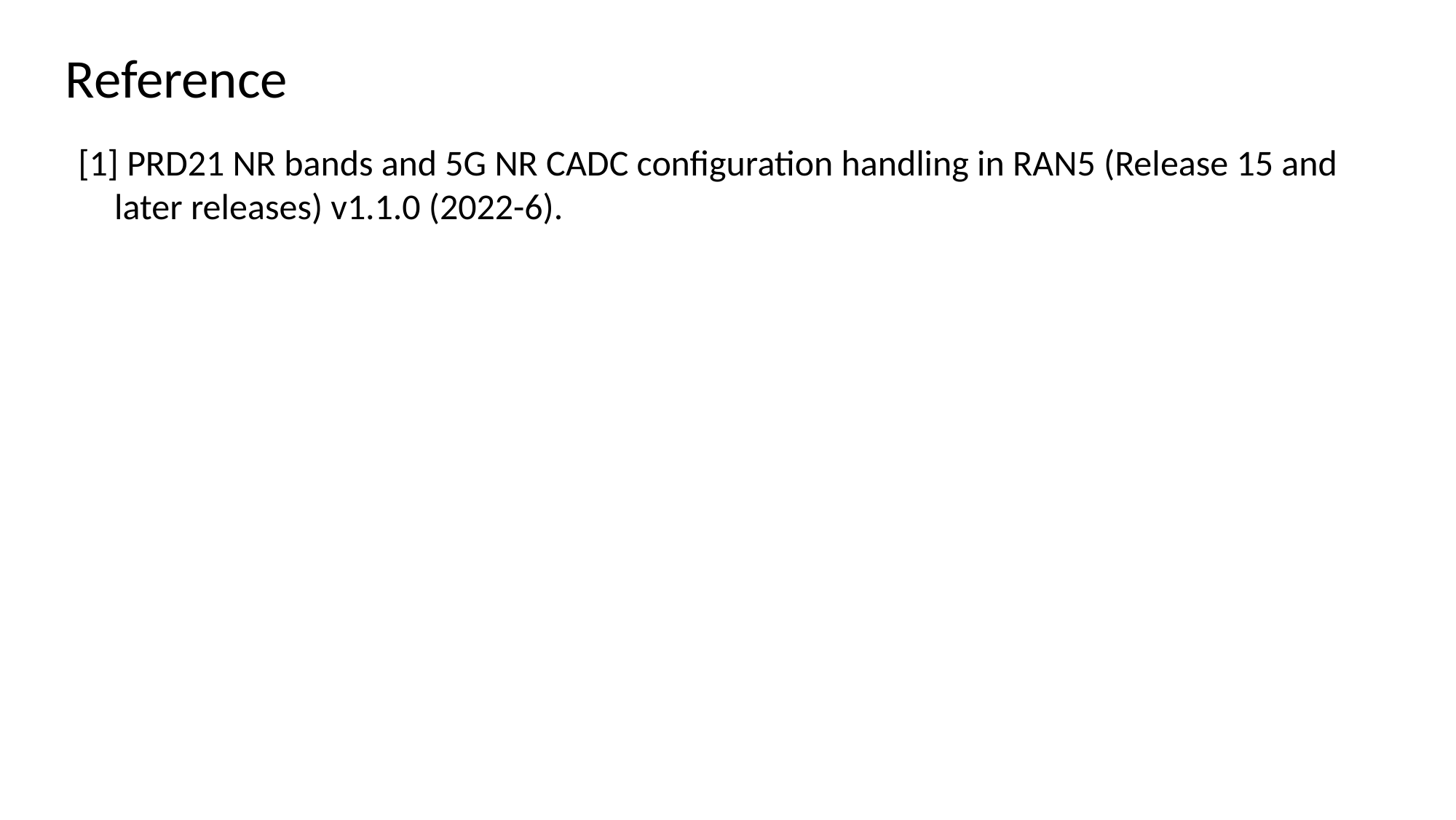

# Reference
[1] PRD21 NR bands and 5G NR CADC configuration handling in RAN5 (Release 15 and later releases) v1.1.0 (2022-6).